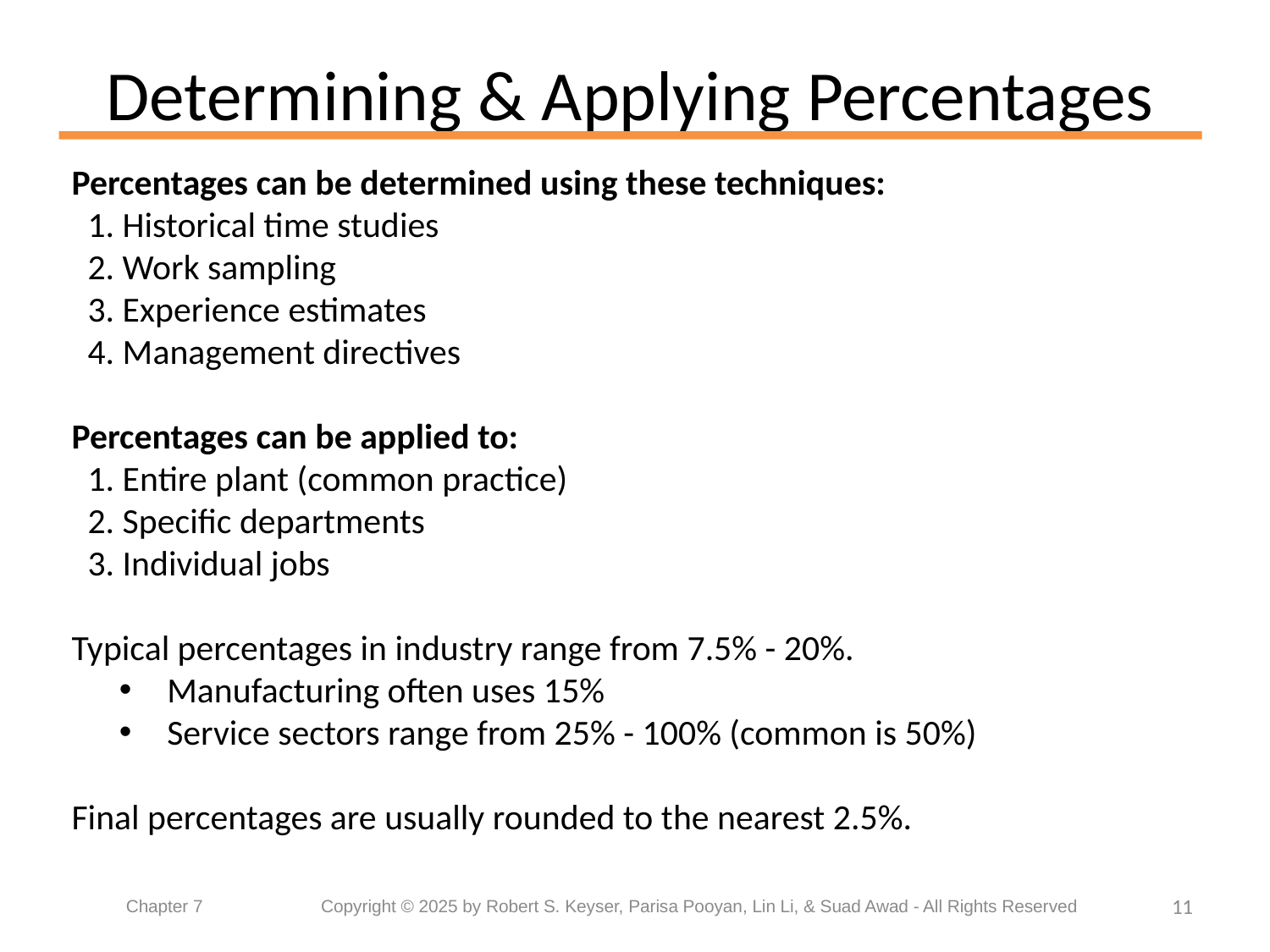

# Determining & Applying Percentages

Percentages can be determined using these techniques:
  1. Historical time studies
  2. Work sampling
  3. Experience estimates
  4. Management directives

Percentages can be applied to:
  1. Entire plant (common practice)
  2. Specific departments
  3. Individual jobs

Typical percentages in industry range from 7.5% - 20%.
  Manufacturing often uses 15%
  Service sectors range from 25% - 100% (common is 50%)

Final percentages are usually rounded to the nearest 2.5%.
11
Chapter 7	              Copyright © 2025 by Robert S. Keyser, Parisa Pooyan, Lin Li, & Suad Awad - All Rights Reserved